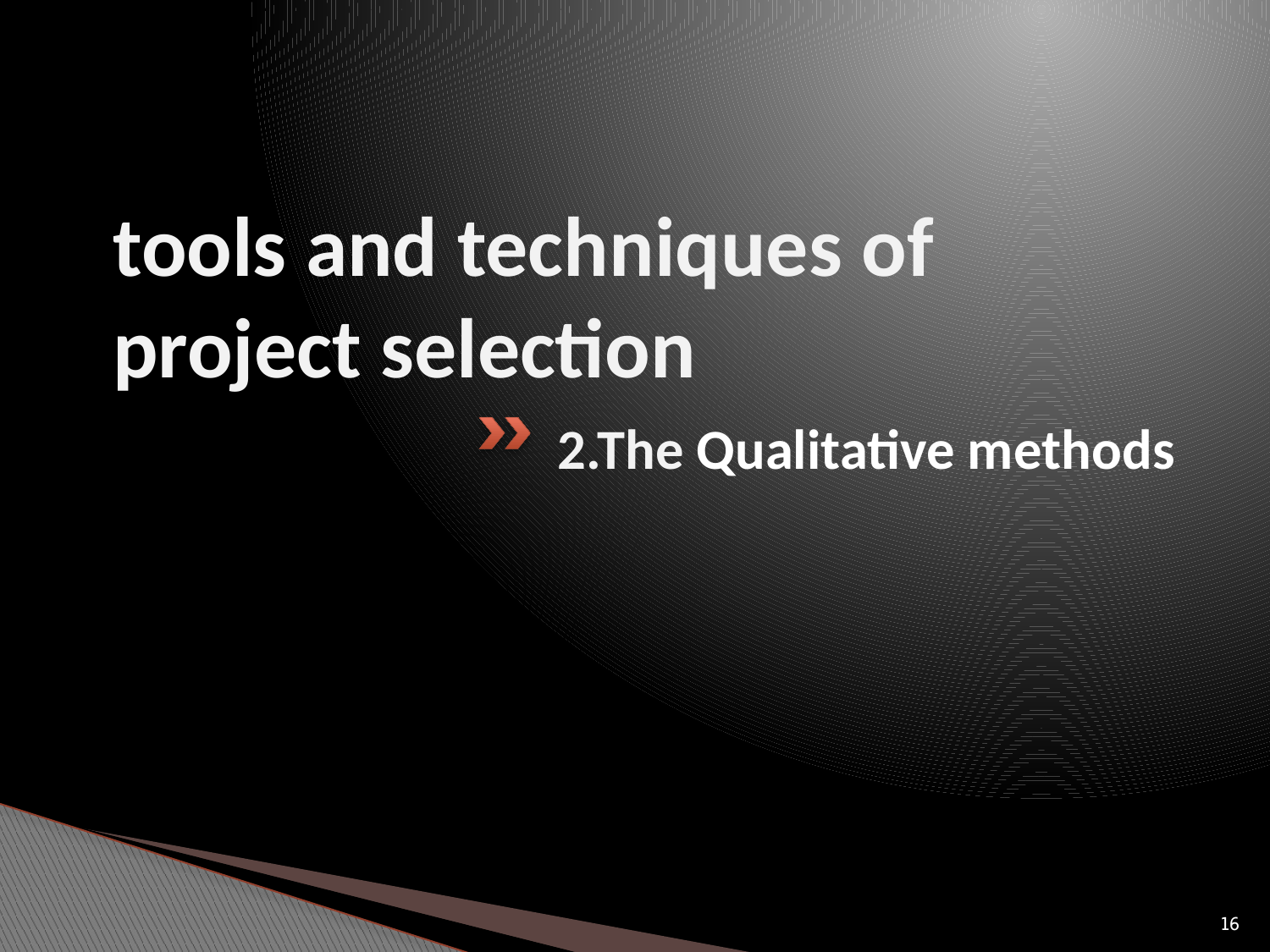

# tools and techniques of project selection
2.The Qualitative methods

16